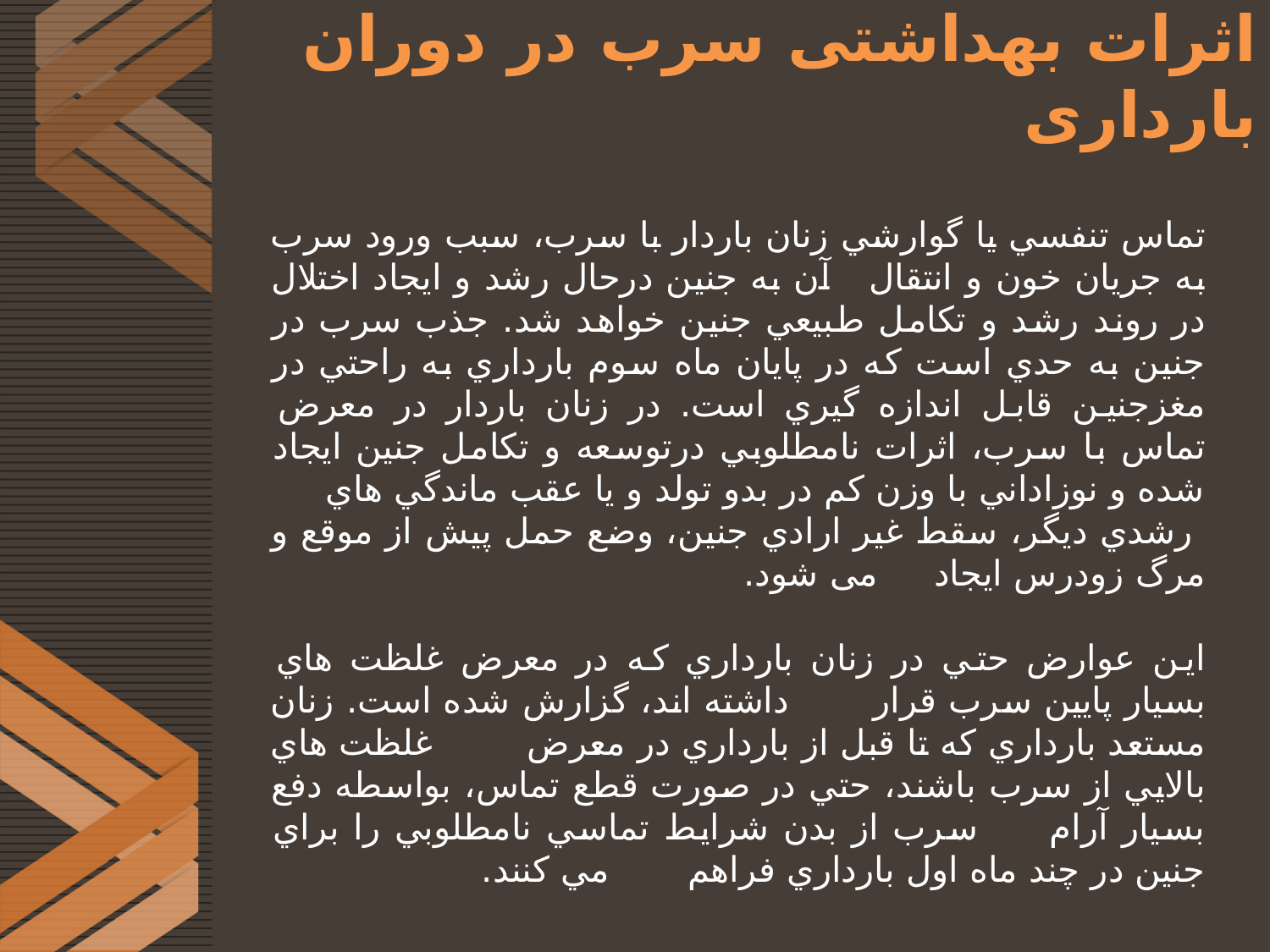

# اثرات بهداشتی سرب در دوران بارداری
تماس تنفسي يا گوارشي زنان باردار با سرب، سبب ورود سرب به جريان خون و انتقال   آن به جنين درحال رشد و ايجاد اختلال در روند رشد و تکامل طبيعي جنين خواهد شد. جذب سرب در جنين به حدي است كه در پايان ماه سوم بارداري به راحتي در مغزجنين قابل اندازه گيري است. در زنان باردار در معرض تماس با سرب، اثرات نامطلوبي درتوسعه و تکامل جنين ايجاد شده و نوزاداني با وزن كم در بدو تولد و يا عقب ماندگي هاي       رشدي ديگر، سقط غير ارادي جنين، وضع حمل پيش از موقع و مرگ زودرس ايجاد     می شود.

اين عوارض حتي در زنان بارداري كه در معرض غلظت هاي بسيار پايين سرب قرار       داشته اند، گزارش شده است. زنان مستعد بارداري كه تا قبل از بارداري در معرض        غلظت هاي بالايي از سرب باشند، حتي در صورت قطع تماس، بواسطه دفع بسيار آرام     سرب از بدن شرايط تماسي نامطلوبي را براي جنين در چند ماه اول بارداري فراهم       مي كنند.